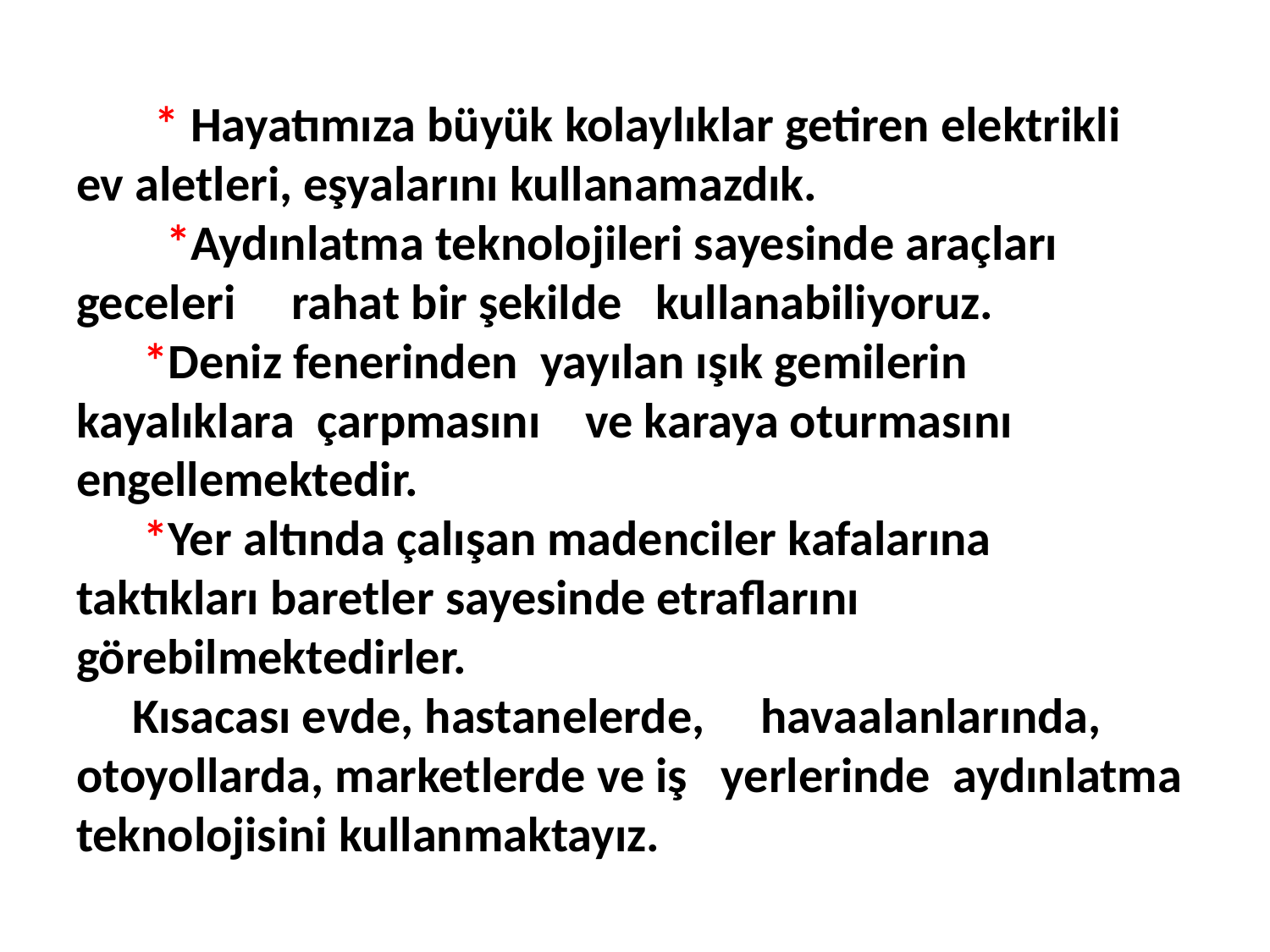

# * Hayatımıza büyük kolaylıklar getiren elektrikli ev aletleri, eşyalarını kullanamazdık. *Aydınlatma teknolojileri sayesinde araçları geceleri     rahat bir şekilde   kullanabiliyoruz. *Deniz fenerinden  yayılan ışık gemilerin   kayalıklara  çarpmasını    ve karaya oturmasını   engellemektedir. *Yer altında çalışan madenciler kafalarına taktıkları baretler sayesinde etraflarını görebilmektedirler. Kısacası evde, hastanelerde,     havaalanlarında,   otoyollarda, marketlerde ve iş   yerlerinde  aydınlatma teknolojisini kullanmaktayız.